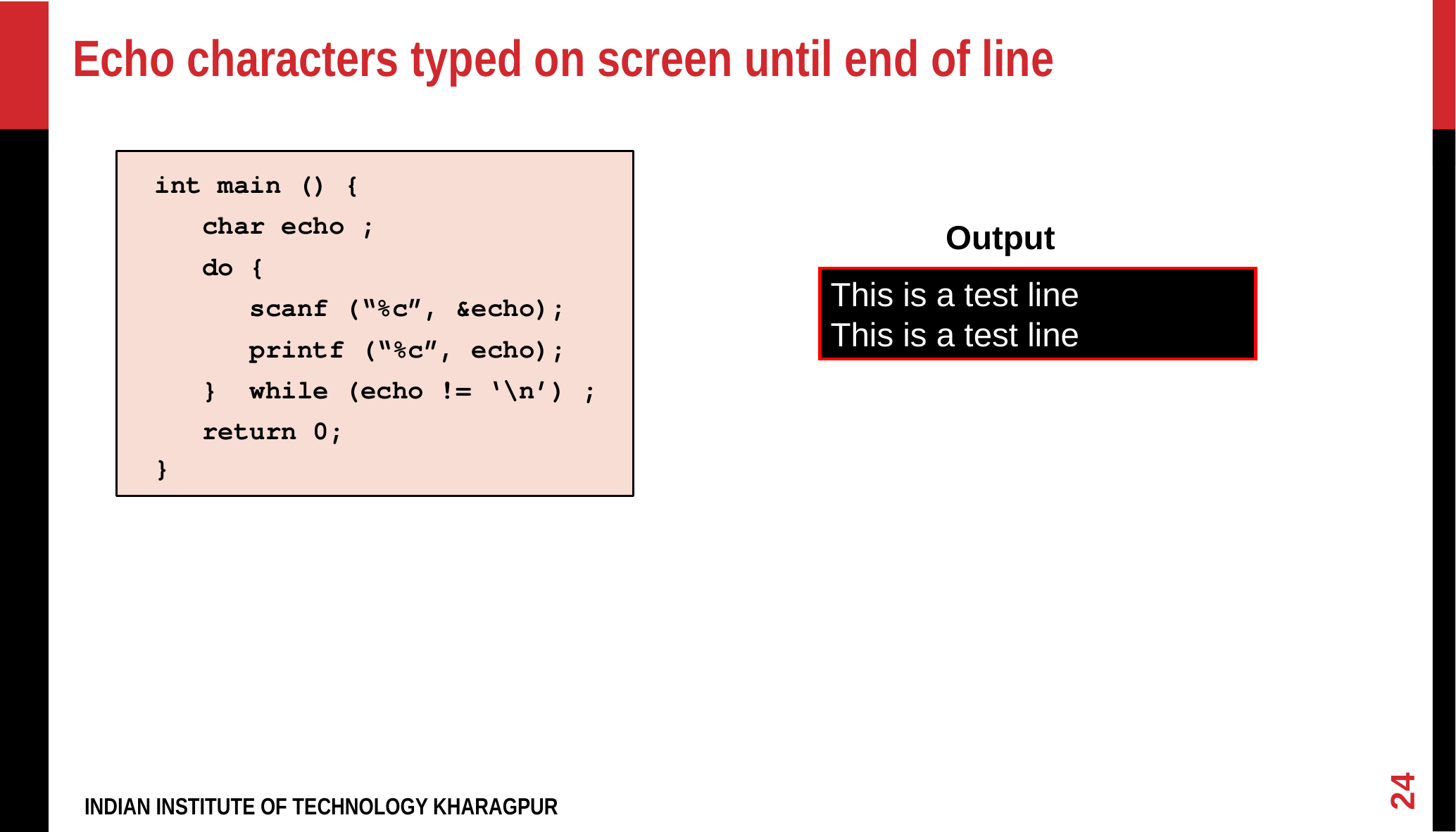

# Echo characters typed on screen until end of line
int main () {
   char echo ;
   do {
      scanf (“%c”, &echo);
      printf (“%c”, echo);
   }  while (echo != ‘\n’) ;
   return 0;
}
Output
This is a test line
This is a test line
24
INDIAN INSTITUTE OF TECHNOLOGY KHARAGPUR